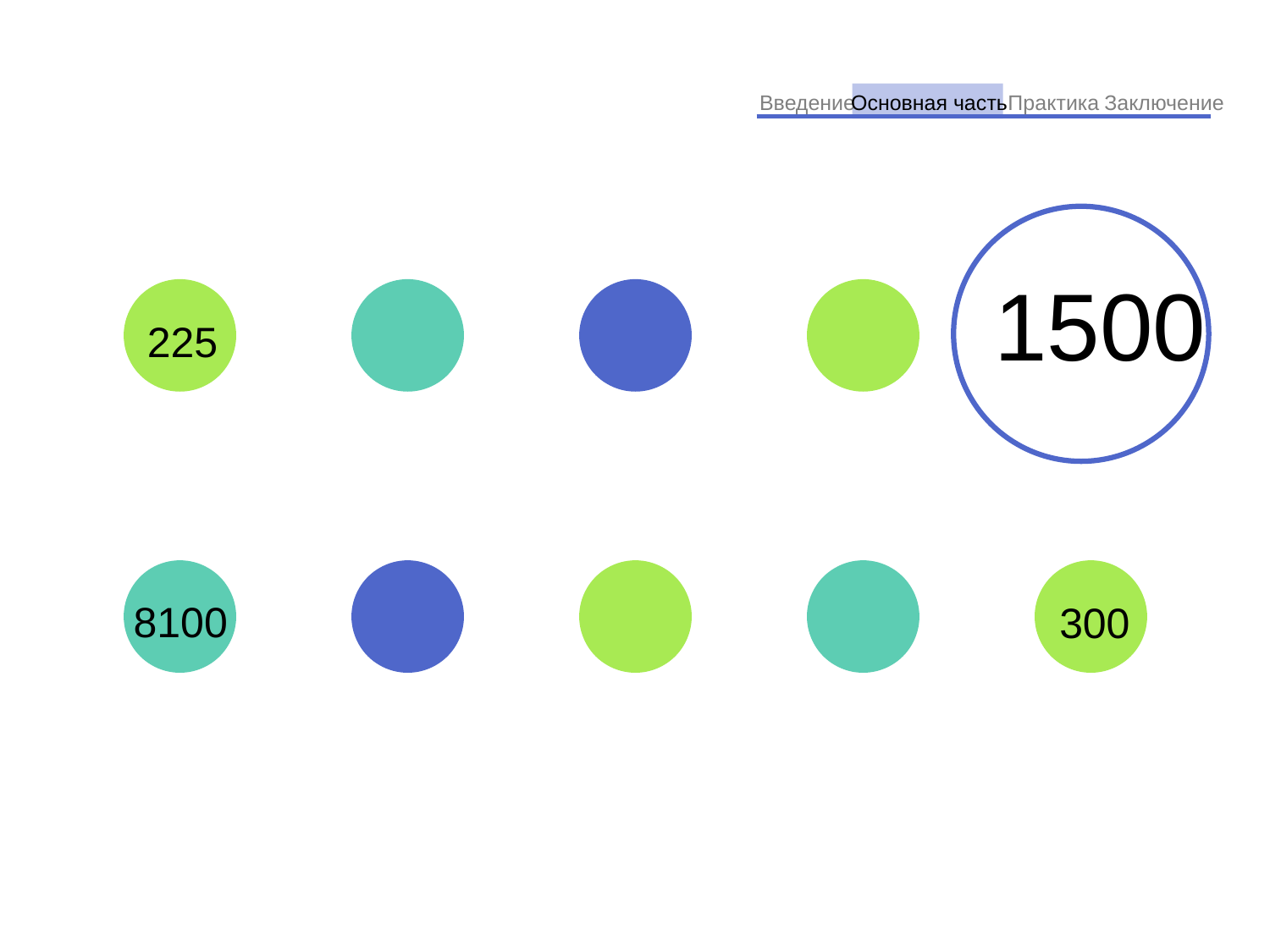

Введение
Основная часть
Практика
Заключение

225
1500

8100
300